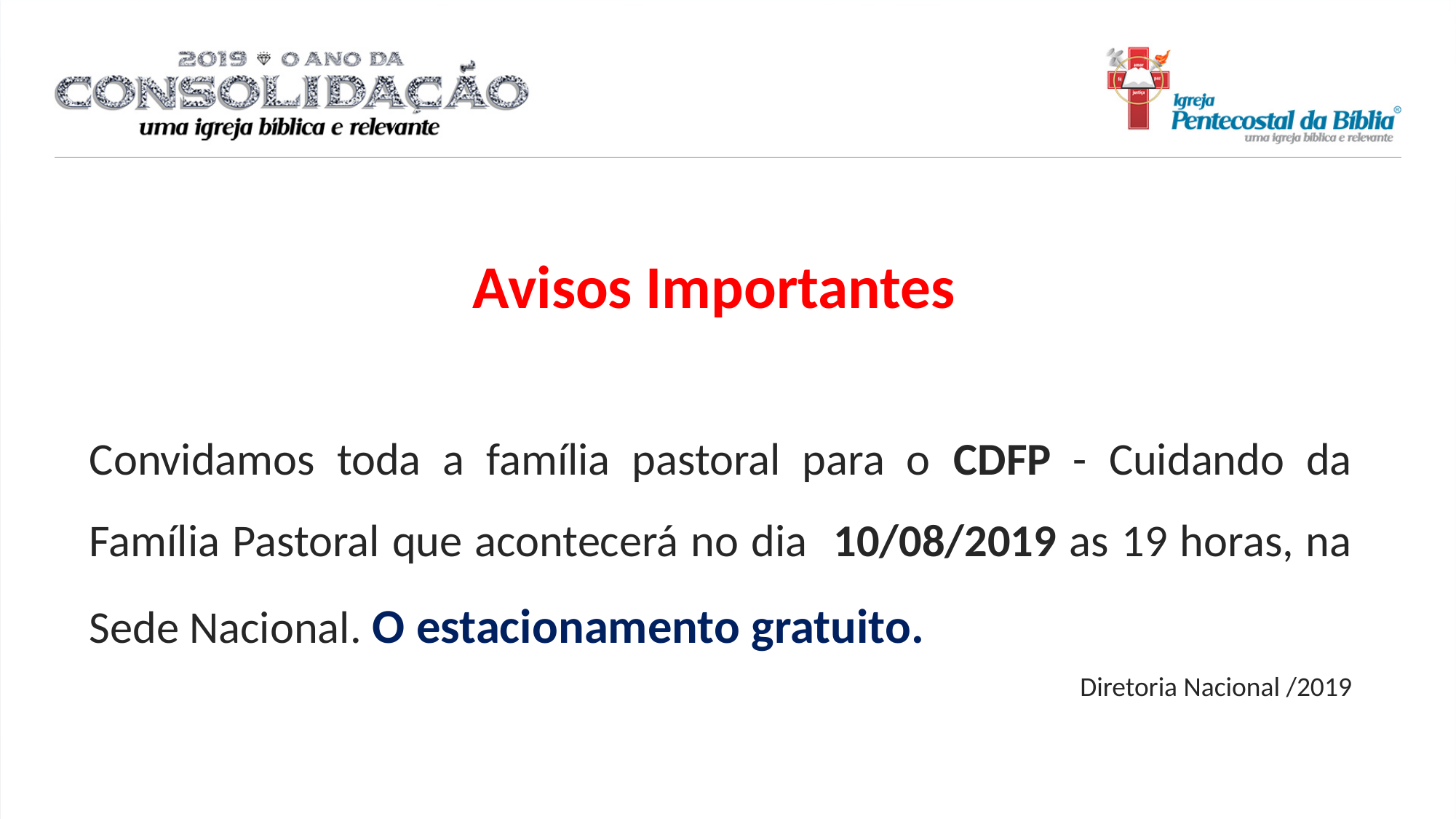

Avisos Importantes

Convidamos toda a família pastoral para o CDFP - Cuidando da Família Pastoral que acontecerá no dia  10/08/2019 as 19 horas, na Sede Nacional. O estacionamento gratuito.
Diretoria Nacional /2019